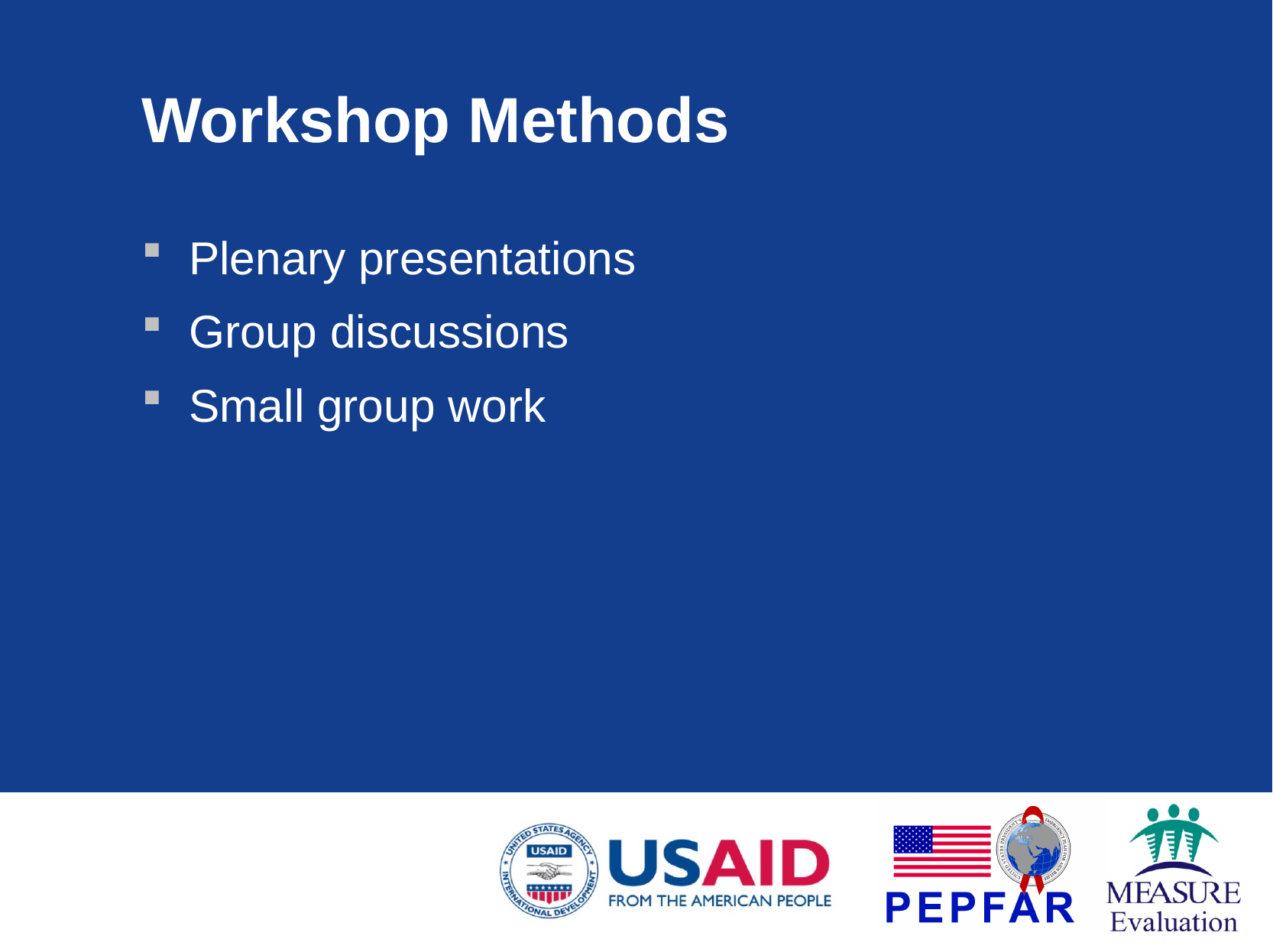

# Workshop Methods
Plenary presentations
Group discussions
Small group work